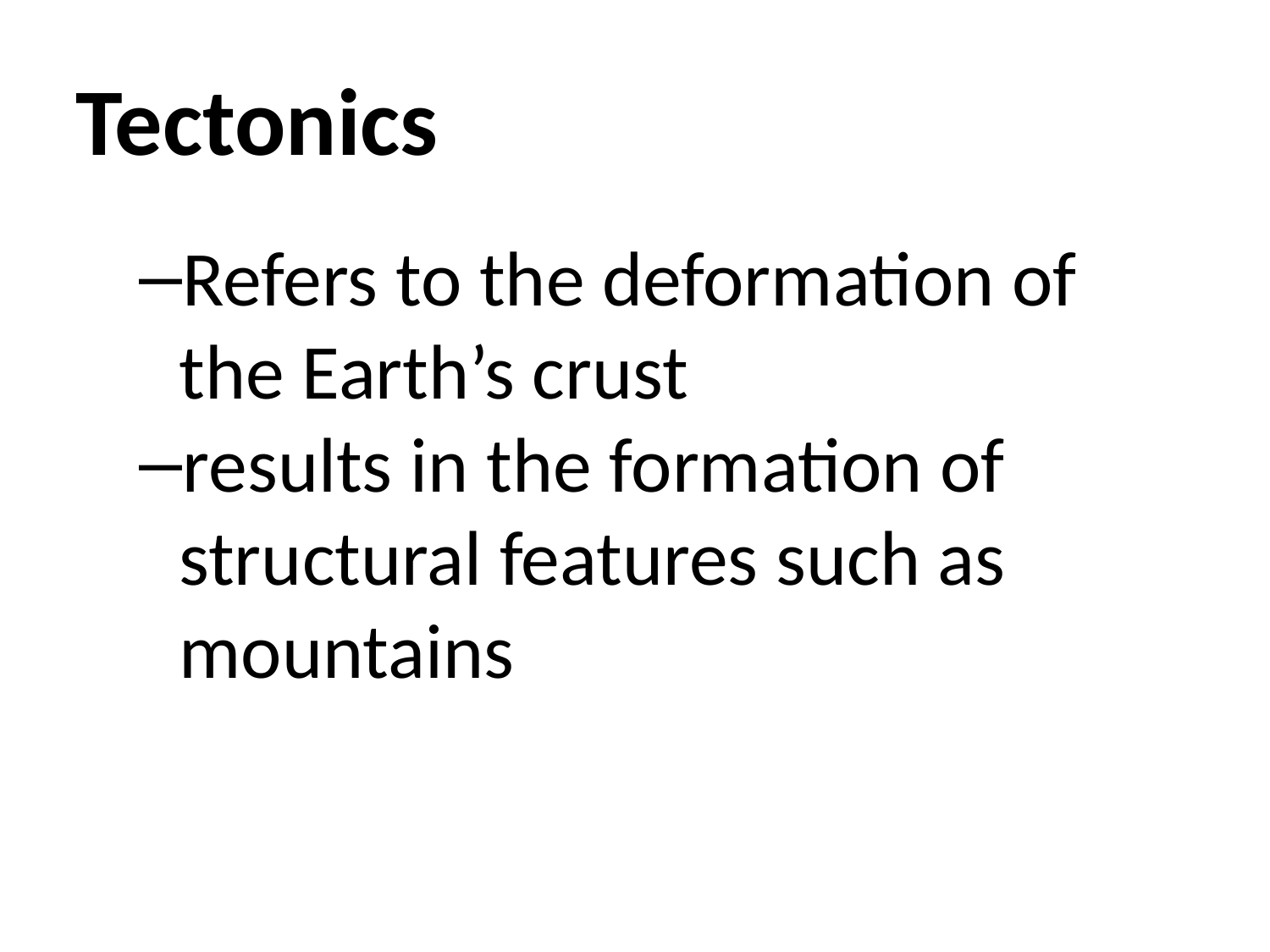

Tectonics
Refers to the deformation of the Earth’s crust
results in the formation of structural features such as mountains